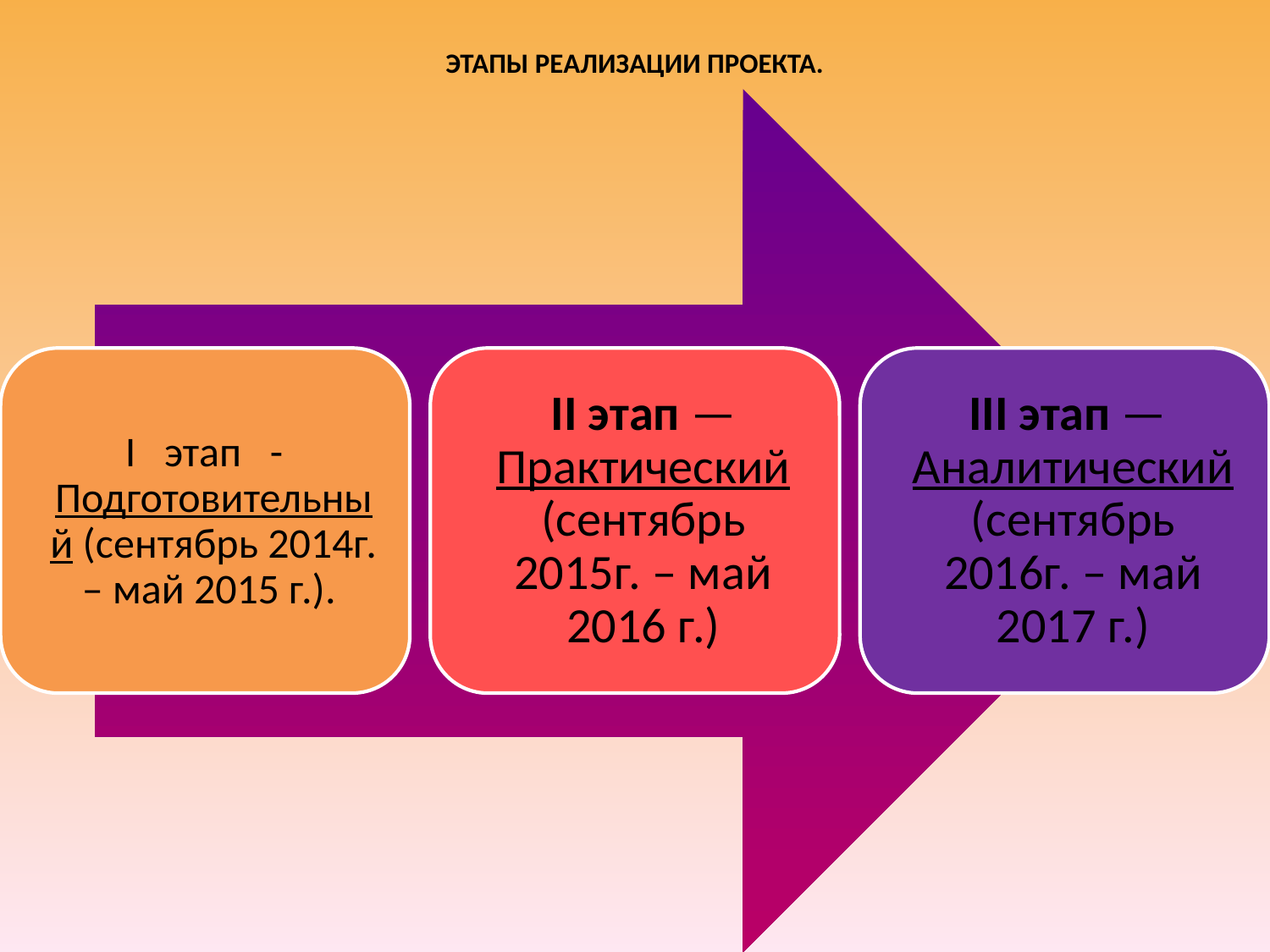

# этапы реализации проекта.

I   этап   -   Подготовительный (сентябрь 2014г. – май 2015 г.).

II этап — Практический (сентябрь 2015г. – май 2016 г.)
III этап —  Аналитический (сентябрь 2016г. – май 2017 г.)